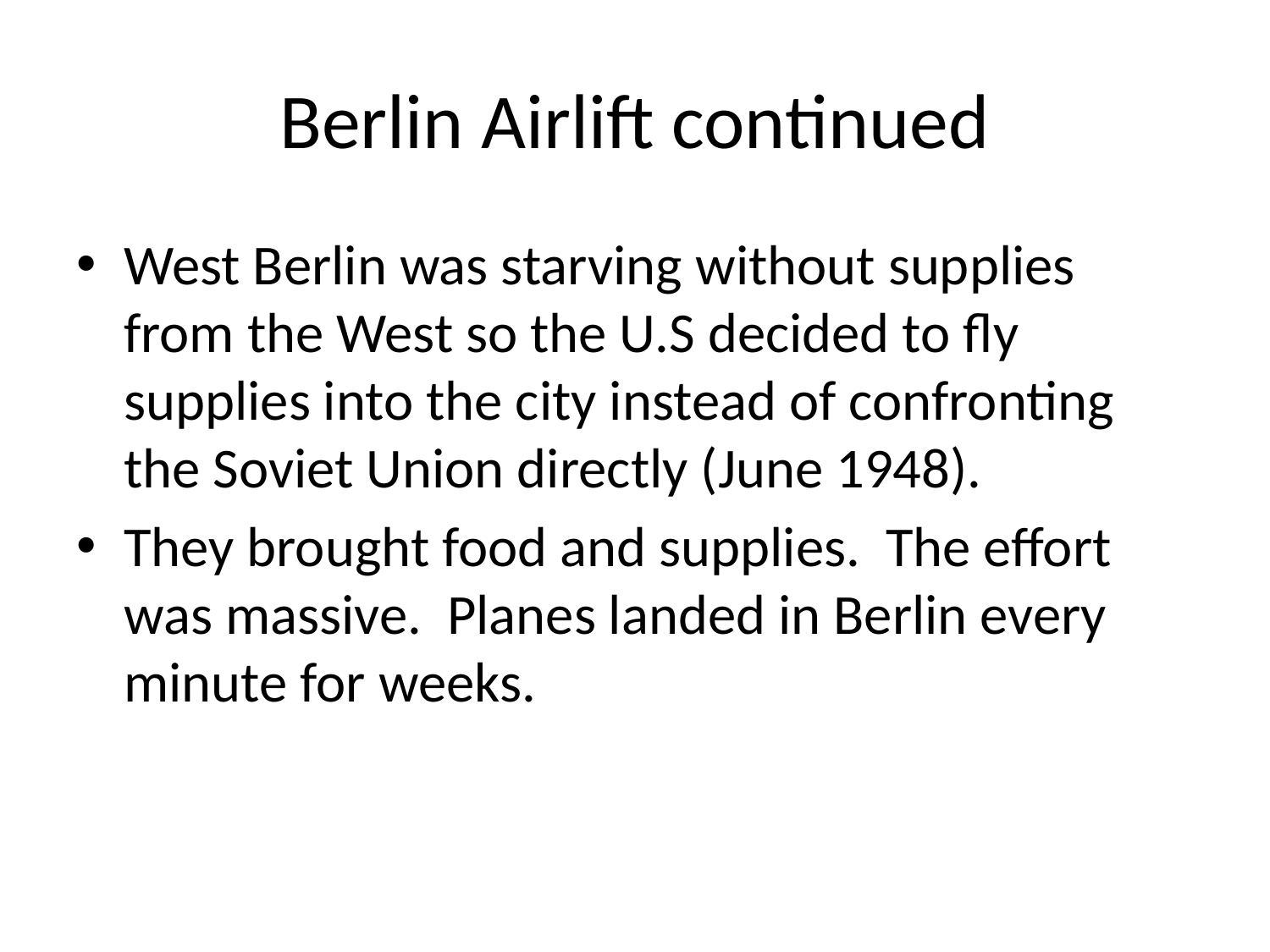

# Berlin Airlift continued
West Berlin was starving without supplies from the West so the U.S decided to fly supplies into the city instead of confronting the Soviet Union directly (June 1948).
They brought food and supplies.  The effort was massive.  Planes landed in Berlin every minute for weeks.